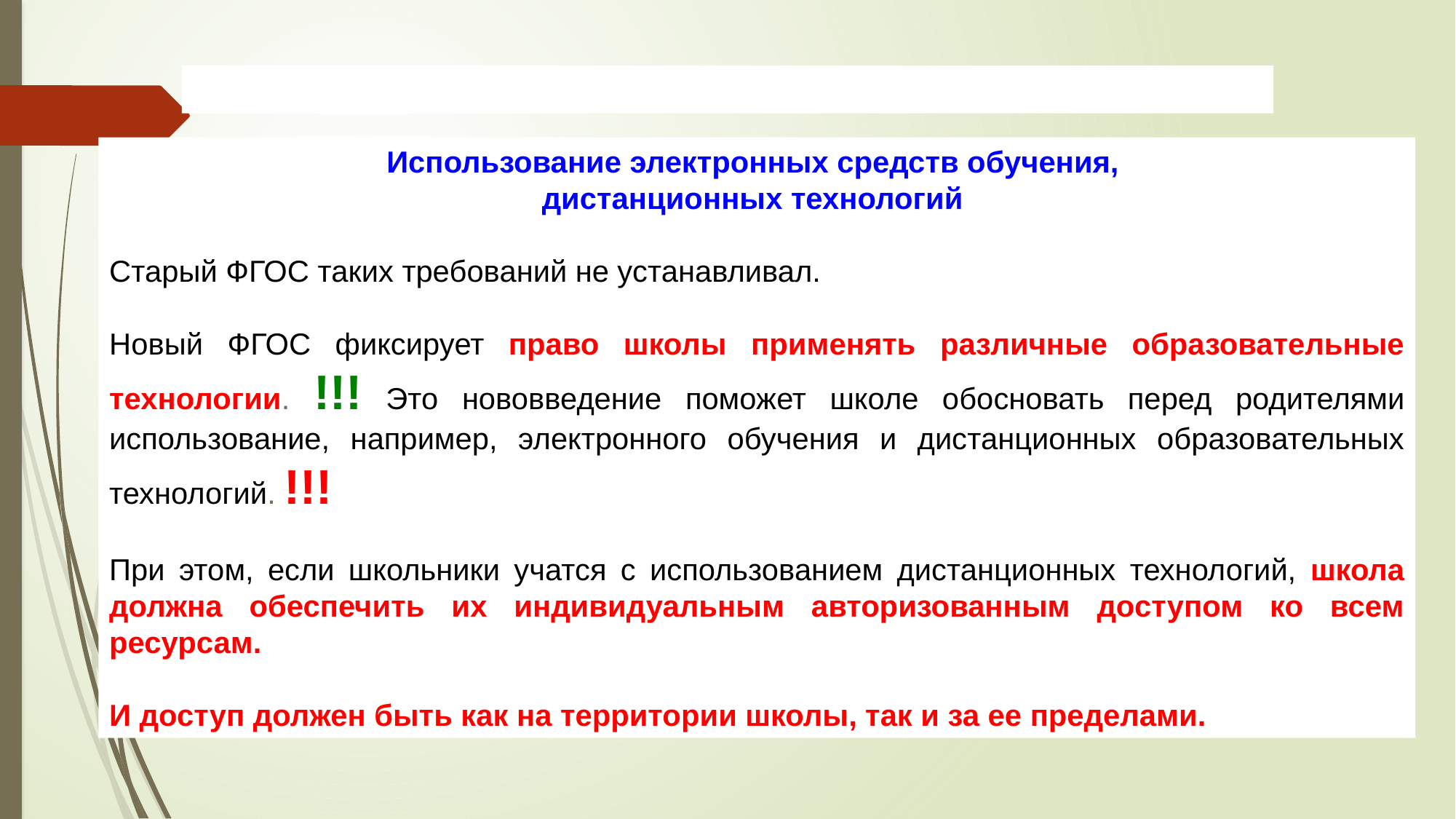

Использование электронных средств обучения,
дистанционных технологий

Старый ФГОС таких требований не устанавливал.

Новый ФГОС фиксирует право школы применять различные образовательные технологии. !!! Это нововведение поможет школе обосновать перед родителями использование, например, электронного обучения и дистанционных образовательных технологий. !!!

При этом, если школьники учатся с использованием дистанционных технологий, школа должна обеспечить их индивидуальным авторизованным доступом ко всем ресурсам.

И доступ должен быть как на территории школы, так и за ее пределами.